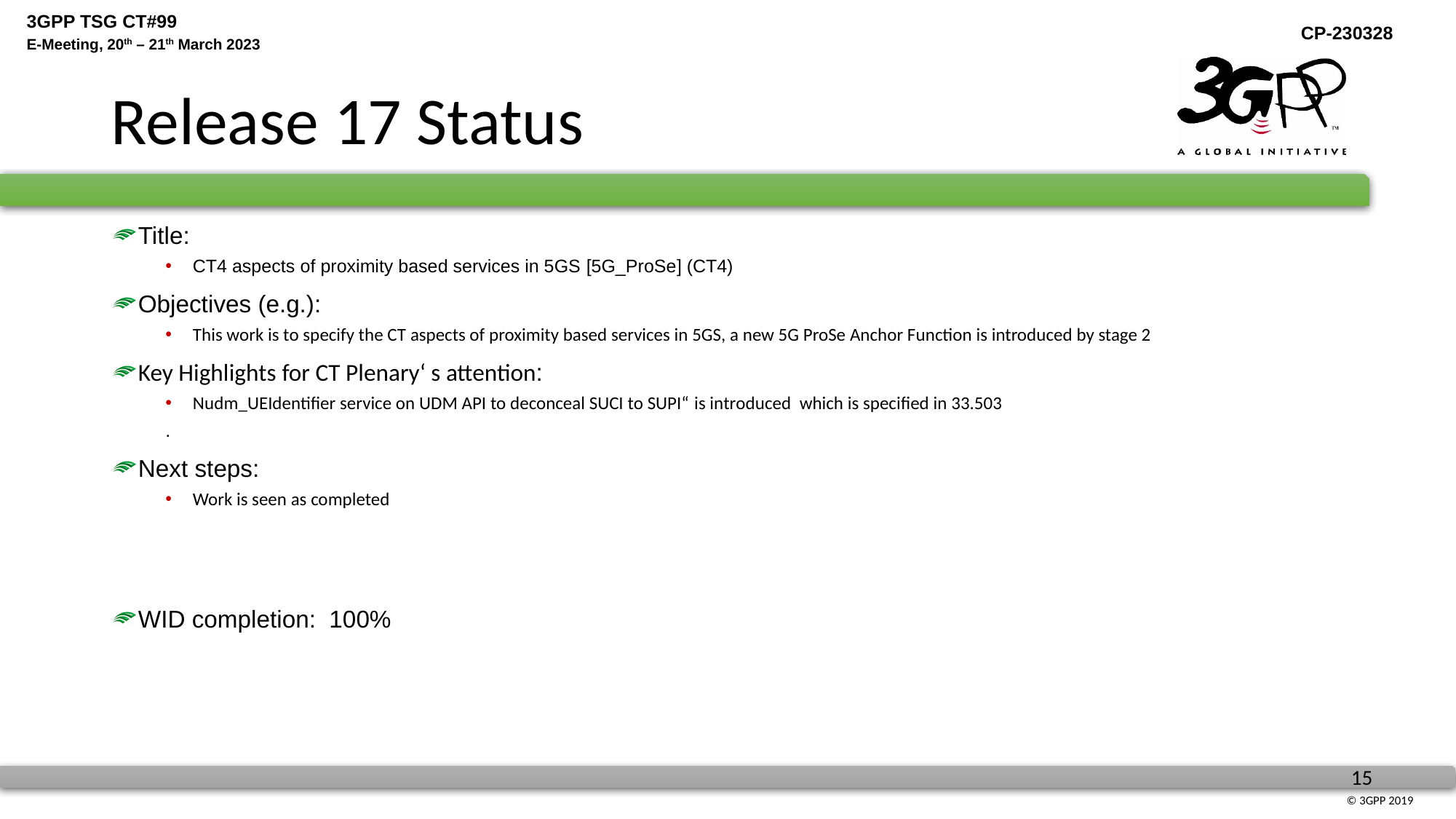

# Release 17 Status
Title:
CT4 aspects of proximity based services in 5GS [5G_ProSe] (CT4)
Objectives (e.g.):
This work is to specify the CT aspects of proximity based services in 5GS, a new 5G ProSe Anchor Function is introduced by stage 2
Key Highlights for CT Plenary‘ s attention:
Nudm_UEIdentifier service on UDM API to deconceal SUCI to SUPI“ is introduced  which is specified in 33.503
.
Next steps:
Work is seen as completed

WID completion:  100%